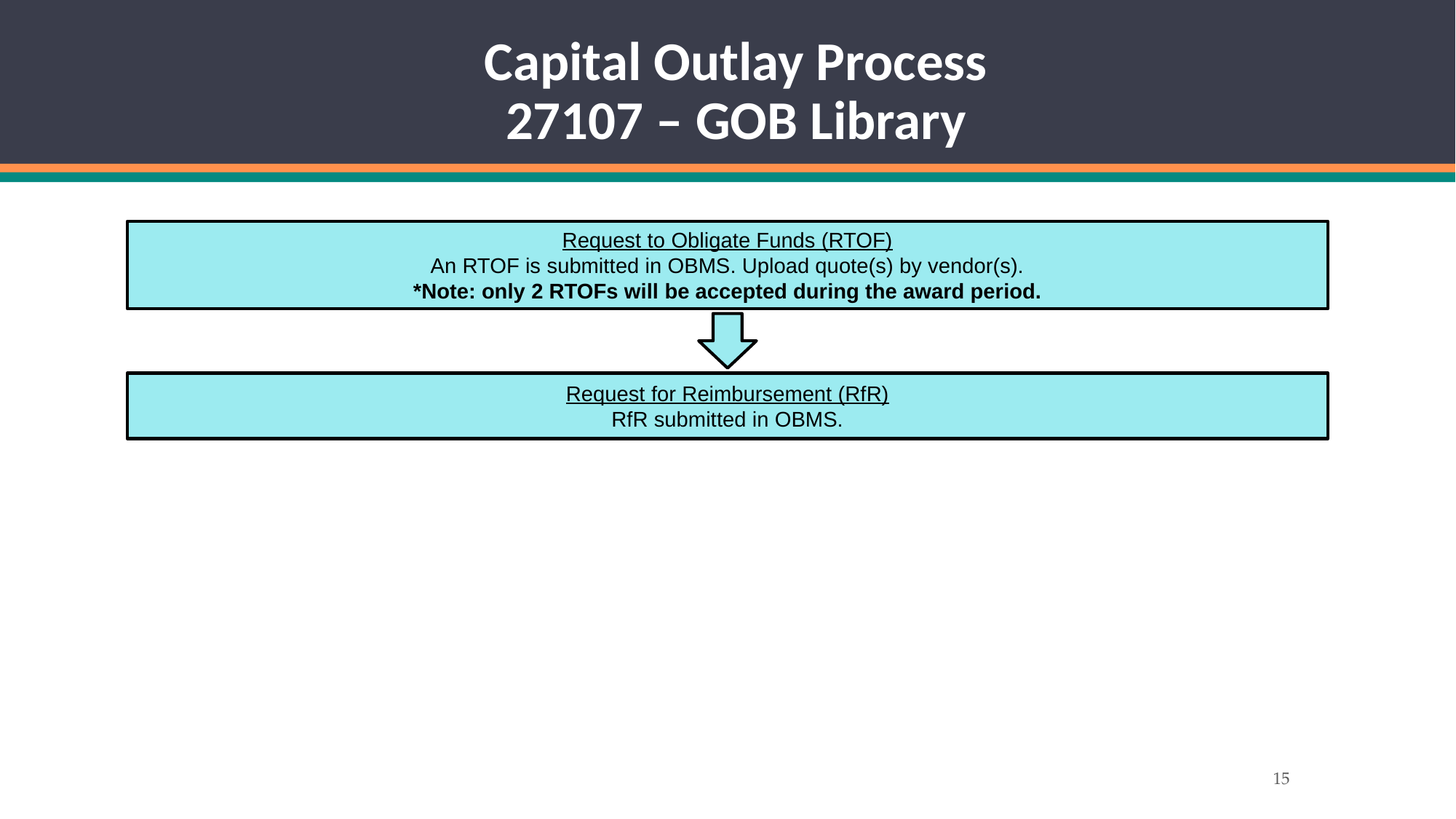

# Capital Outlay Process 27107 – GOB Library
Request to Obligate Funds (RTOF)
An RTOF is submitted in OBMS. Upload quote(s) by vendor(s).
*Note: only 2 RTOFs will be accepted during the award period.

Request for Reimbursement (RfR)
RfR submitted in OBMS.
15